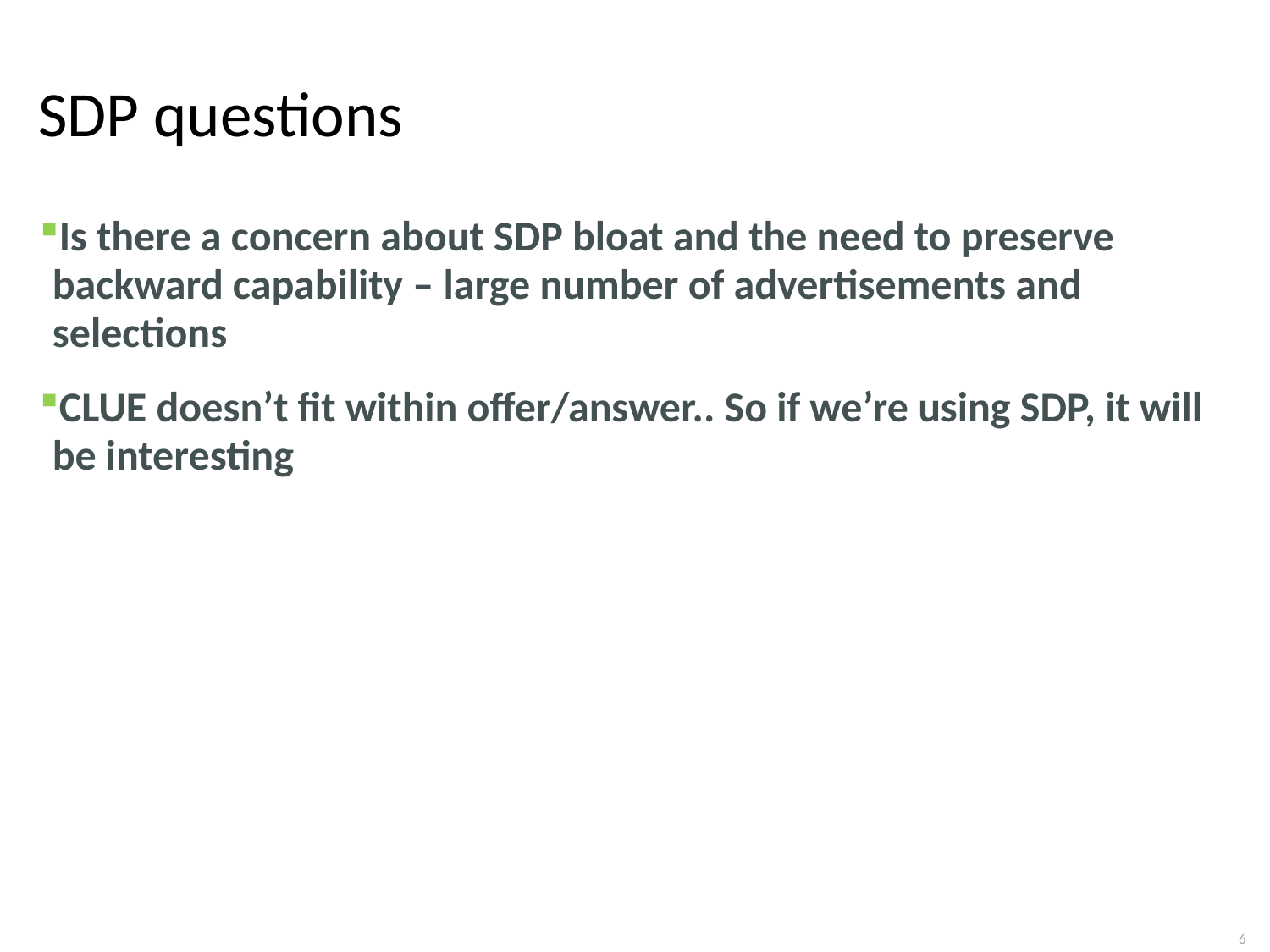

# SDP questions
Is there a concern about SDP bloat and the need to preserve backward capability – large number of advertisements and selections
CLUE doesn’t fit within offer/answer.. So if we’re using SDP, it will be interesting